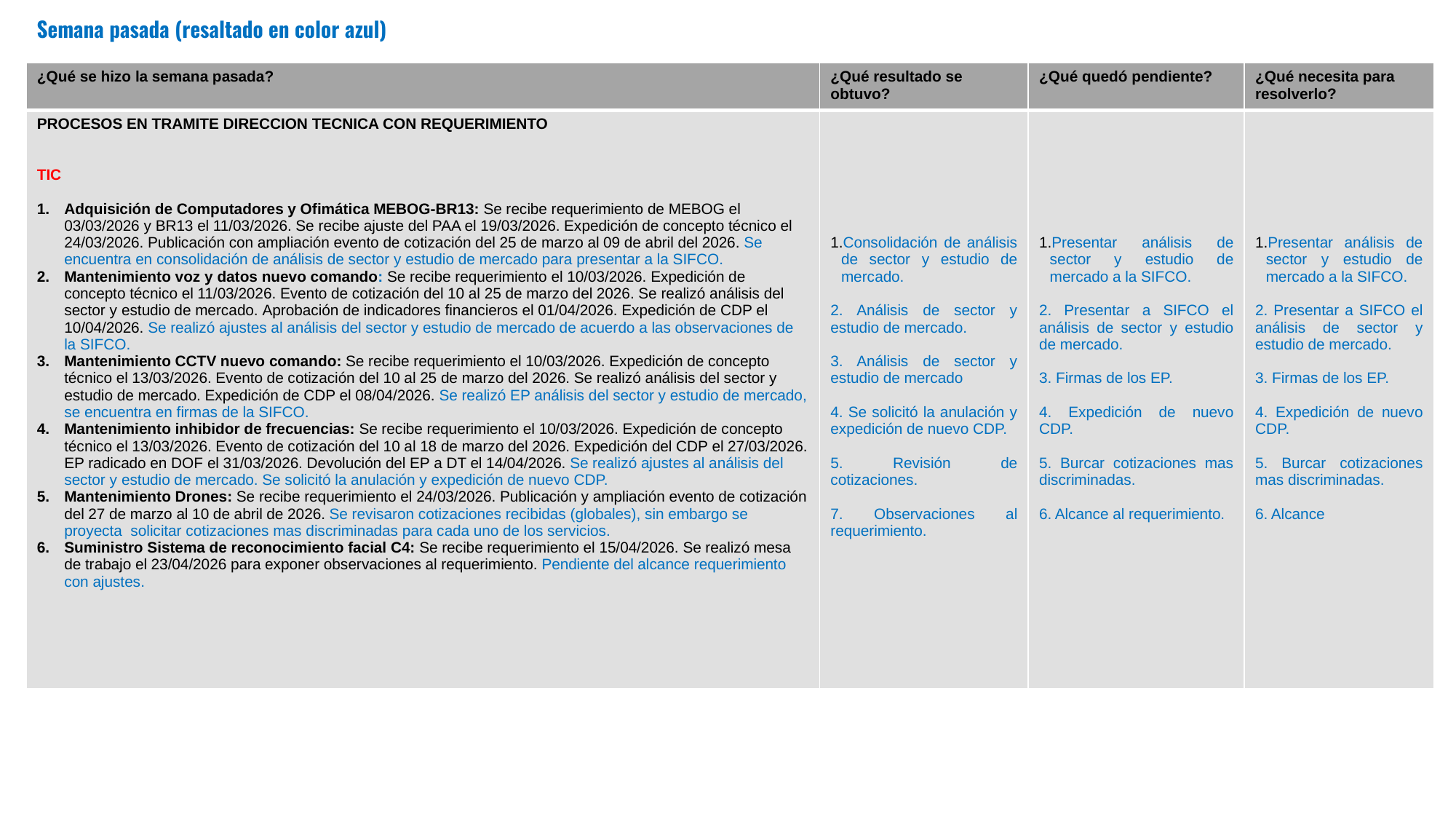

Semana pasada (resaltado en color azul)
| ¿Qué se hizo la semana pasada? | ¿Qué resultado se obtuvo? | ¿Qué quedó pendiente? | ¿Qué necesita para resolverlo? |
| --- | --- | --- | --- |
| PROCESOS EN TRAMITE DIRECCION TECNICA CON REQUERIMIENTO TIC Adquisición de Computadores y Ofimática MEBOG-BR13: Se recibe requerimiento de MEBOG el 03/03/2026 y BR13 el 11/03/2026. Se recibe ajuste del PAA el 19/03/2026. Expedición de concepto técnico el 24/03/2026. Publicación con ampliación evento de cotización del 25 de marzo al 09 de abril del 2026. Se encuentra en consolidación de análisis de sector y estudio de mercado para presentar a la SIFCO. Mantenimiento voz y datos nuevo comando: Se recibe requerimiento el 10/03/2026. Expedición de concepto técnico el 11/03/2026. Evento de cotización del 10 al 25 de marzo del 2026. Se realizó análisis del sector y estudio de mercado. Aprobación de indicadores financieros el 01/04/2026. Expedición de CDP el 10/04/2026. Se realizó ajustes al análisis del sector y estudio de mercado de acuerdo a las observaciones de la SIFCO. Mantenimiento CCTV nuevo comando: Se recibe requerimiento el 10/03/2026. Expedición de concepto técnico el 13/03/2026. Evento de cotización del 10 al 25 de marzo del 2026. Se realizó análisis del sector y estudio de mercado. Expedición de CDP el 08/04/2026. Se realizó EP análisis del sector y estudio de mercado, se encuentra en firmas de la SIFCO. Mantenimiento inhibidor de frecuencias: Se recibe requerimiento el 10/03/2026. Expedición de concepto técnico el 13/03/2026. Evento de cotización del 10 al 18 de marzo del 2026. Expedición del CDP el 27/03/2026. EP radicado en DOF el 31/03/2026. Devolución del EP a DT el 14/04/2026. Se realizó ajustes al análisis del sector y estudio de mercado. Se solicitó la anulación y expedición de nuevo CDP. Mantenimiento Drones: Se recibe requerimiento el 24/03/2026. Publicación y ampliación evento de cotización del 27 de marzo al 10 de abril de 2026. Se revisaron cotizaciones recibidas (globales), sin embargo se proyecta solicitar cotizaciones mas discriminadas para cada uno de los servicios. Suministro Sistema de reconocimiento facial C4: Se recibe requerimiento el 15/04/2026. Se realizó mesa de trabajo el 23/04/2026 para exponer observaciones al requerimiento. Pendiente del alcance requerimiento con ajustes. | Consolidación de análisis de sector y estudio de mercado. 2. Análisis de sector y estudio de mercado. 3. Análisis de sector y estudio de mercado 4. Se solicitó la anulación y expedición de nuevo CDP. 5. Revisión de cotizaciones. 7. Observaciones al requerimiento. | Presentar análisis de sector y estudio de mercado a la SIFCO. 2. Presentar a SIFCO el análisis de sector y estudio de mercado. 3. Firmas de los EP. 4. Expedición de nuevo CDP. 5. Burcar cotizaciones mas discriminadas. 6. Alcance al requerimiento. | Presentar análisis de sector y estudio de mercado a la SIFCO. 2. Presentar a SIFCO el análisis de sector y estudio de mercado. 3. Firmas de los EP. 4. Expedición de nuevo CDP. 5. Burcar cotizaciones mas discriminadas. 6. Alcance |